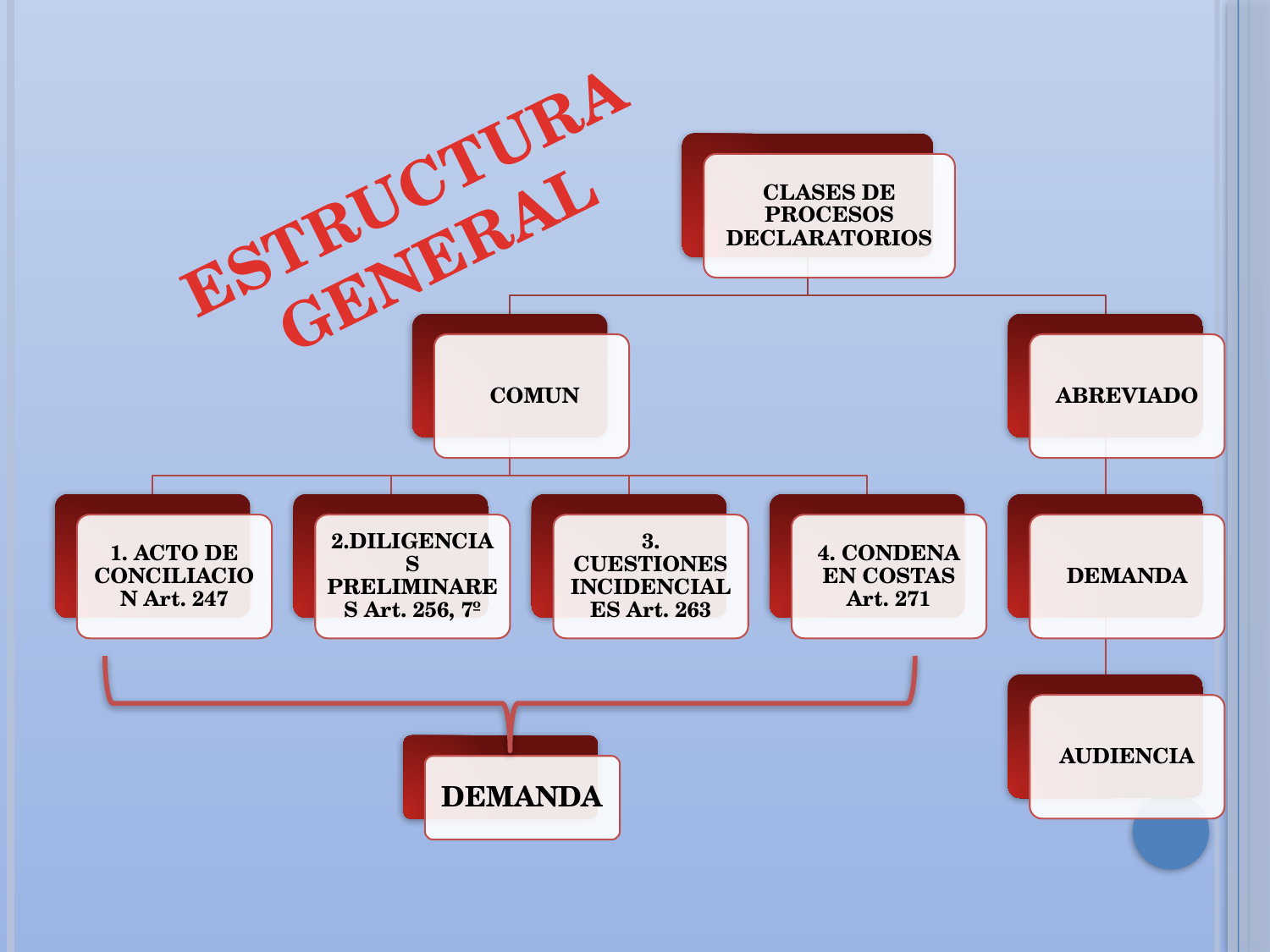

CLASES DE PROCESOS DECLARATORIOS
 COMUN
1. ACTO DE CONCILIACION Art. 247
2.DILIGENCIAS PRELIMINARES Art. 256, 7º
3. CUESTIONES INCIDENCIALES Art. 263
4. CONDENA EN COSTAS Art. 271
ABREVIADO
DEMANDA
AUDIENCIA
DEMANDA
ESTRUCTURA GENERAL